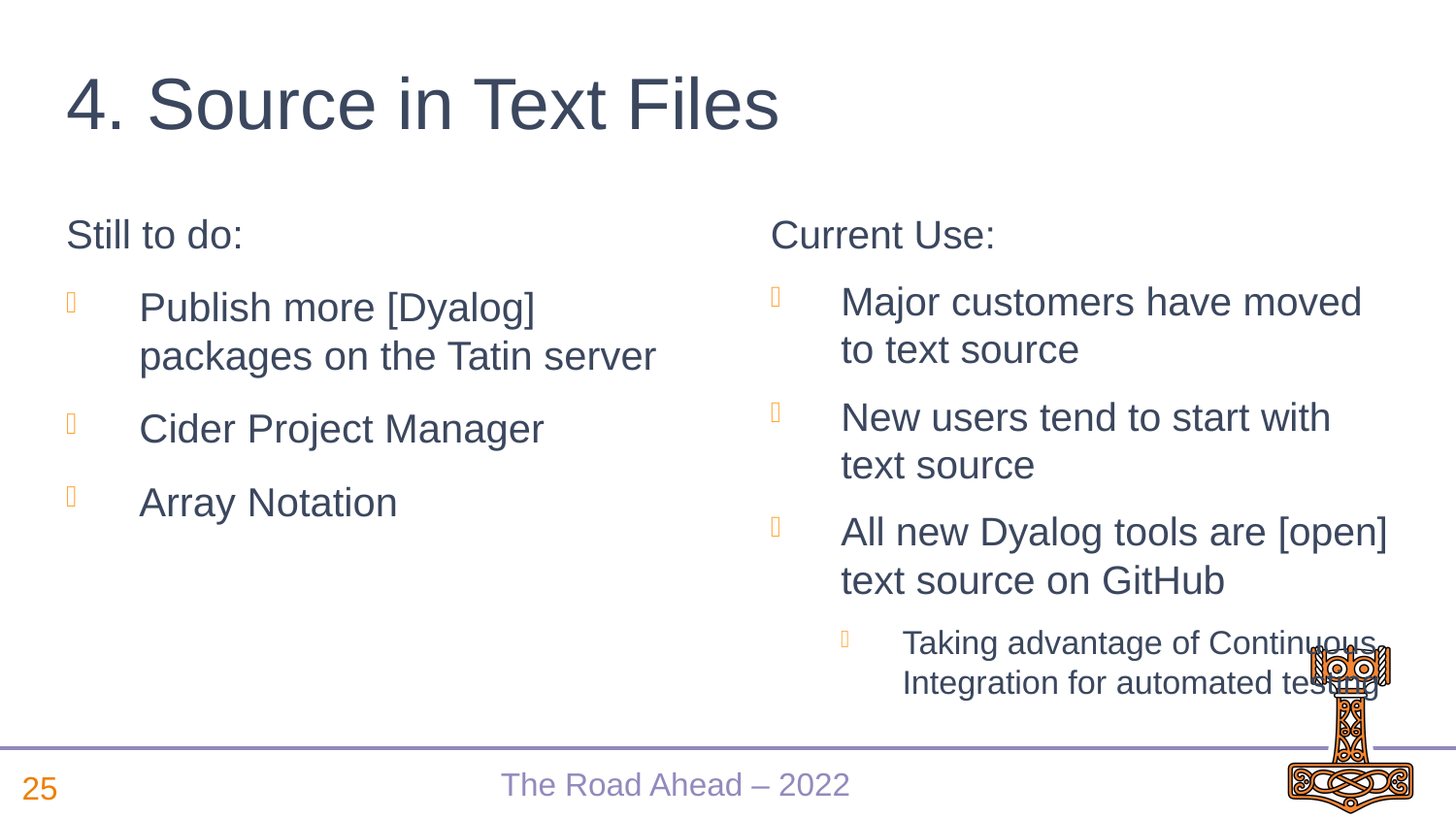

# 4. Source in Text Files
Still to do:
Publish more [Dyalog] packages on the Tatin server
Cider Project Manager
Array Notation

Current Use:
Major customers have moved to text source
New users tend to start with text source
All new Dyalog tools are [open] text source on GitHub
Taking advantage of Continuous Integration for automated testing